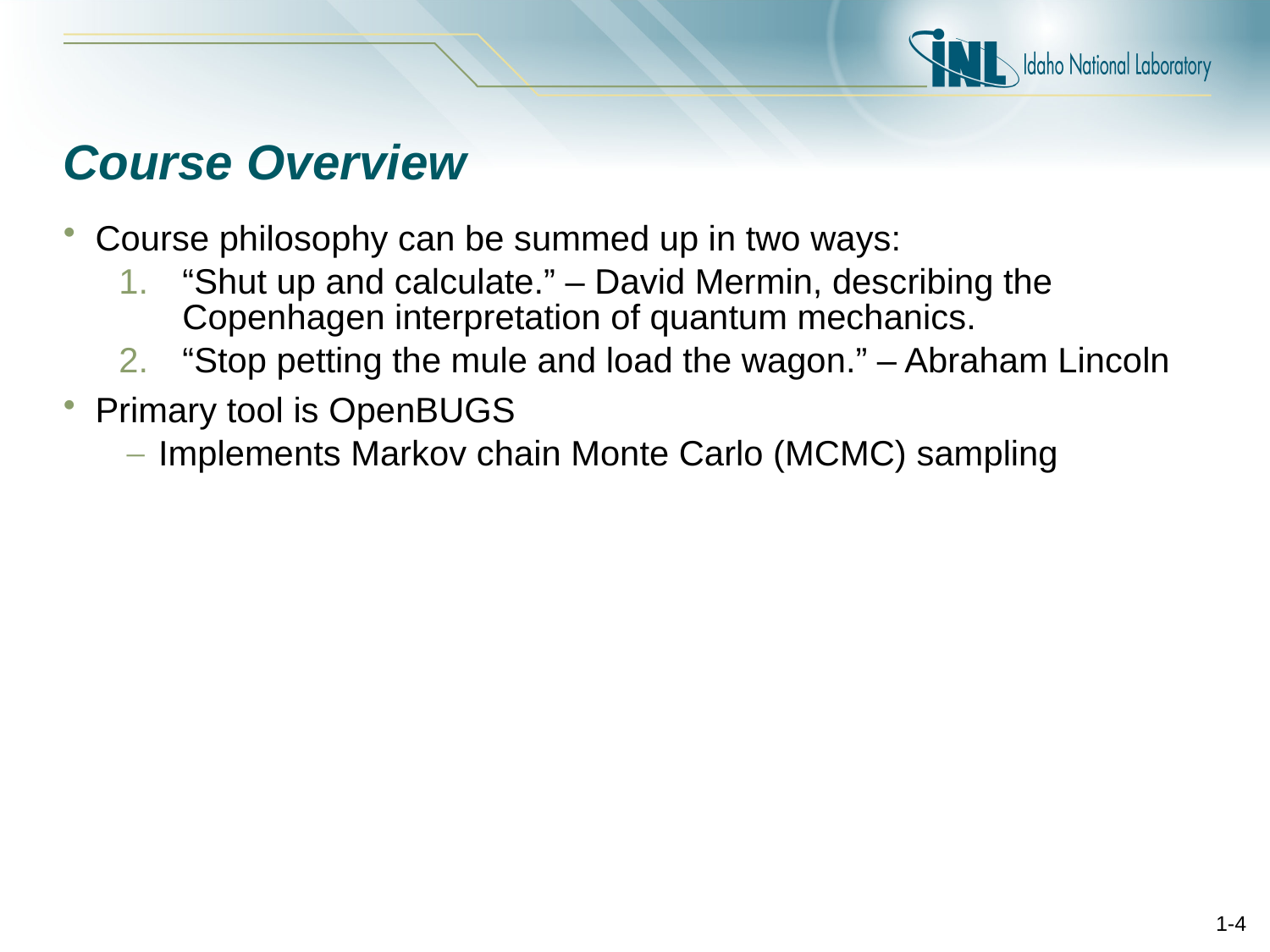

# Course Overview
Course philosophy can be summed up in two ways:
“Shut up and calculate.” – David Mermin, describing the Copenhagen interpretation of quantum mechanics.
“Stop petting the mule and load the wagon.” – Abraham Lincoln
Primary tool is OpenBUGS
Implements Markov chain Monte Carlo (MCMC) sampling
1-4